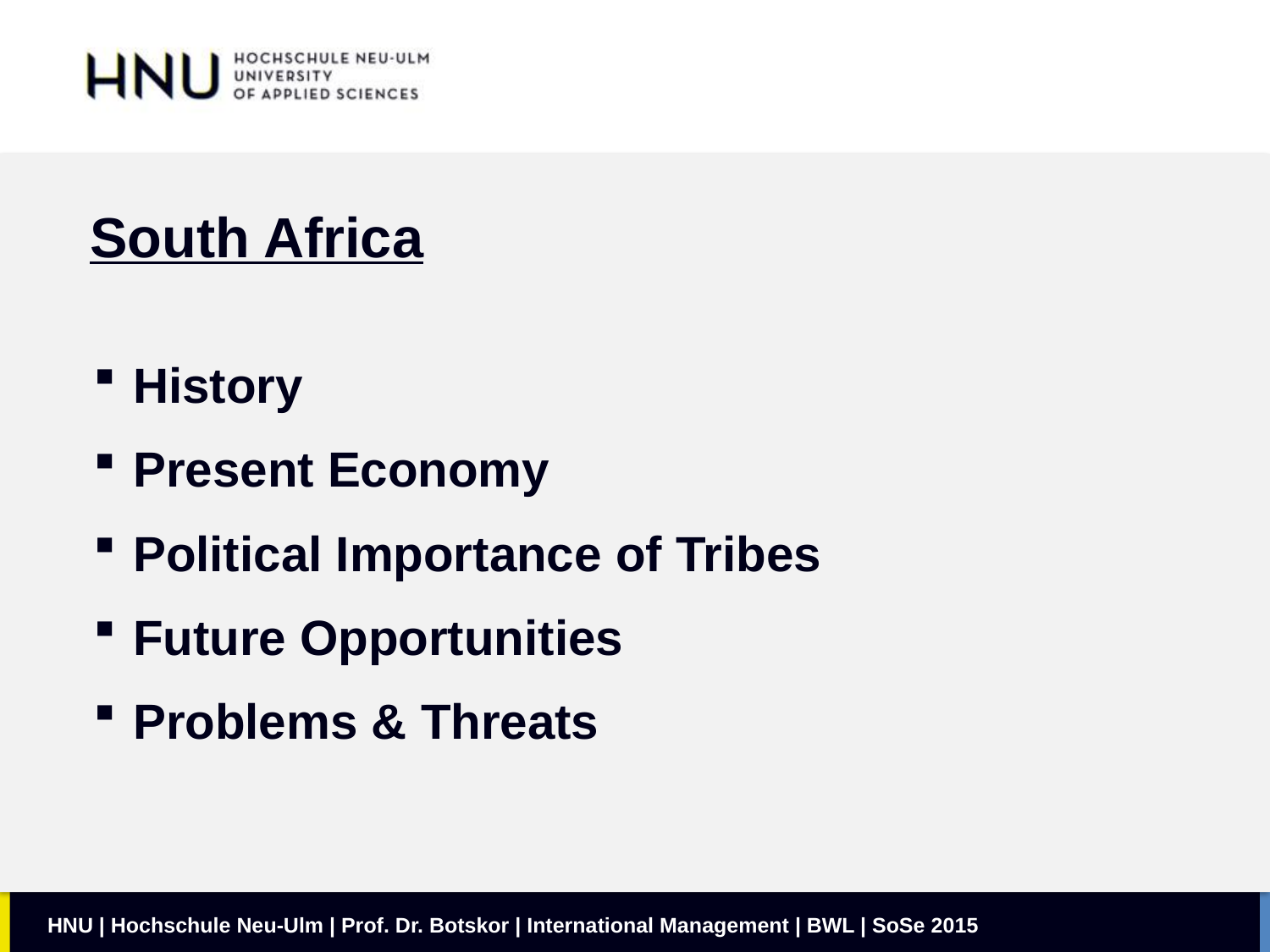

South Africa
History
Present Economy
Political Importance of Tribes
Future Opportunities
Problems & Threats

HNU | Hochschule Neu-Ulm | Prof. Dr. Botskor | International Management | BWL | SoSe 2015